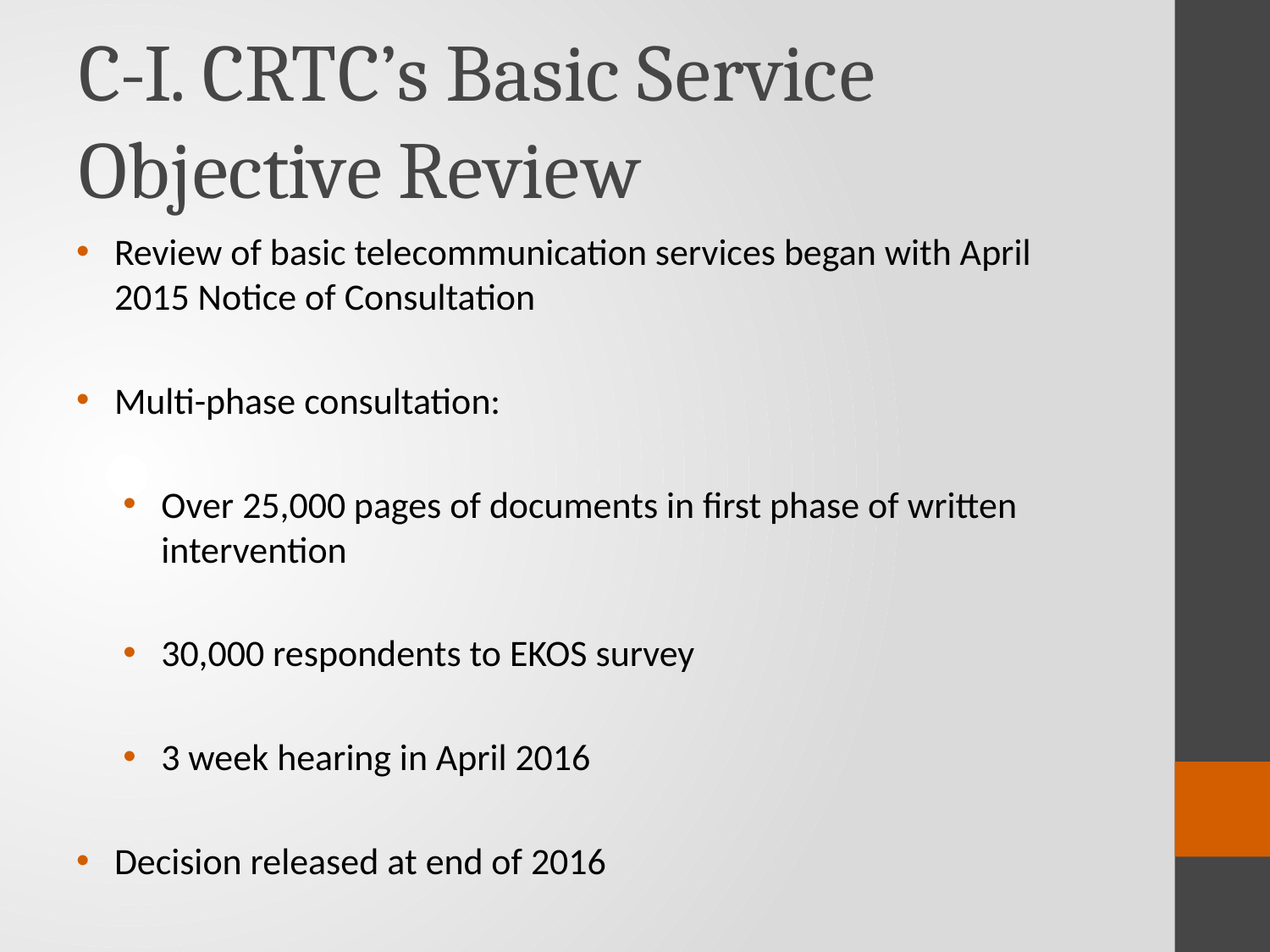

# C-I. CRTC’s Basic Service Objective Review
Review of basic telecommunication services began with April 2015 Notice of Consultation

Multi-phase consultation:

Over 25,000 pages of documents in first phase of written intervention

30,000 respondents to EKOS survey

3 week hearing in April 2016

Decision released at end of 2016